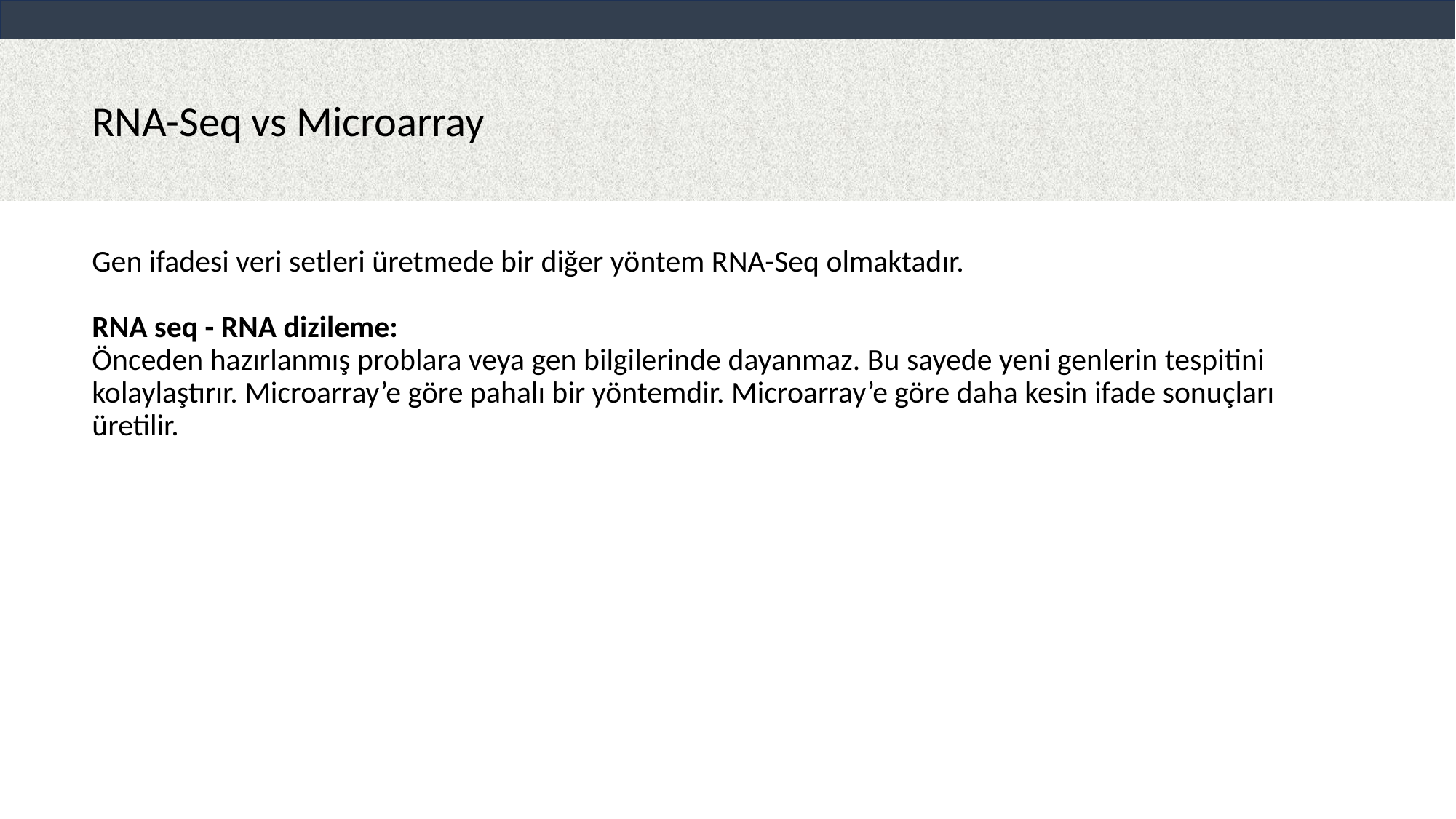

RNA-Seq vs Microarray
Gen ifadesi veri setleri üretmede bir diğer yöntem RNA-Seq olmaktadır.

RNA seq - RNA dizileme:
Önceden hazırlanmış problara veya gen bilgilerinde dayanmaz. Bu sayede yeni genlerin tespitini kolaylaştırır. Microarray’e göre pahalı bir yöntemdir. Microarray’e göre daha kesin ifade sonuçları üretilir.